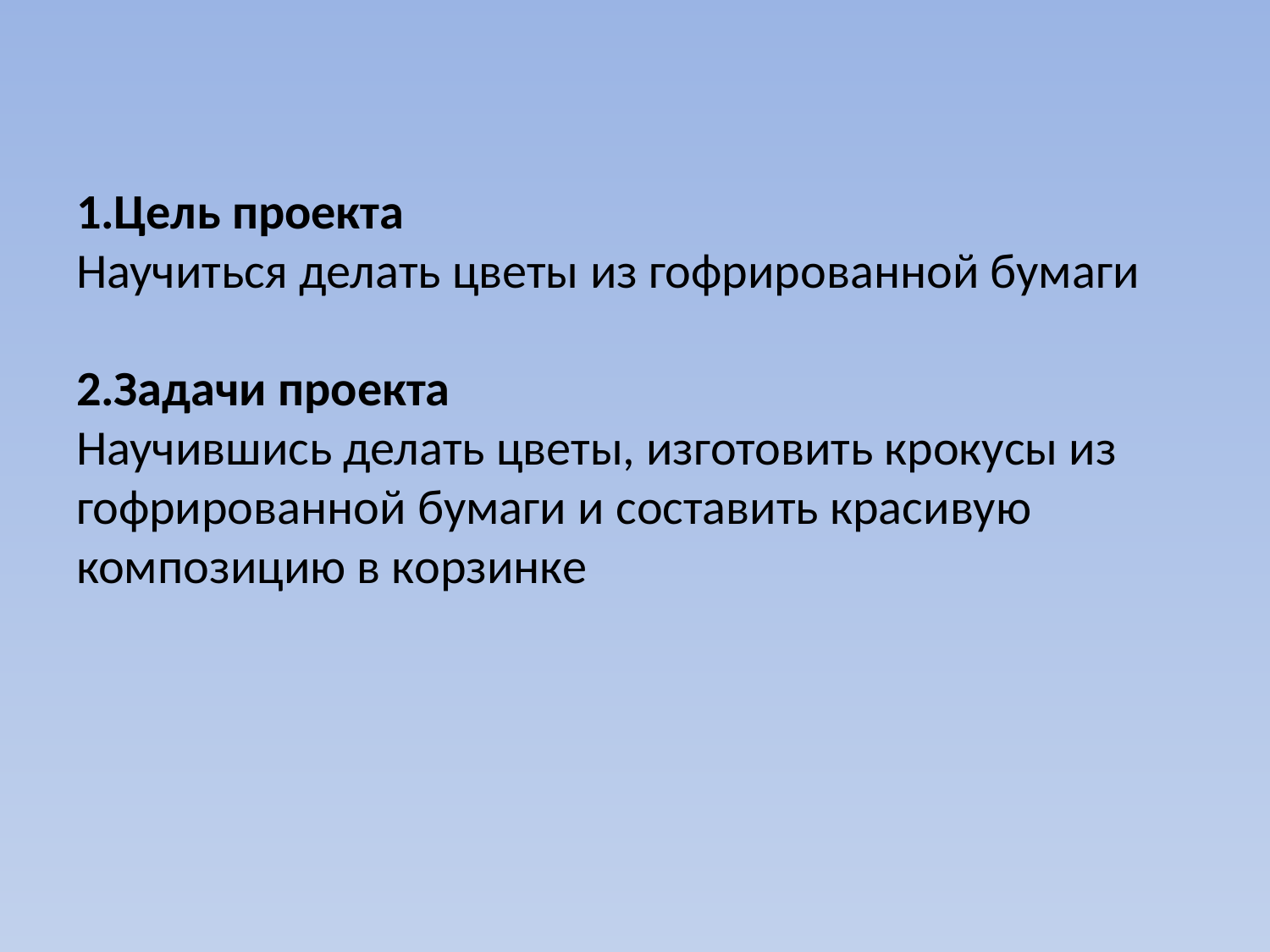

# 1.Цель проекта Научиться делать цветы из гофрированной бумаги   2.Задачи проекта Научившись делать цветы, изготовить крокусы из гофрированной бумаги и составить красивую композицию в корзинке